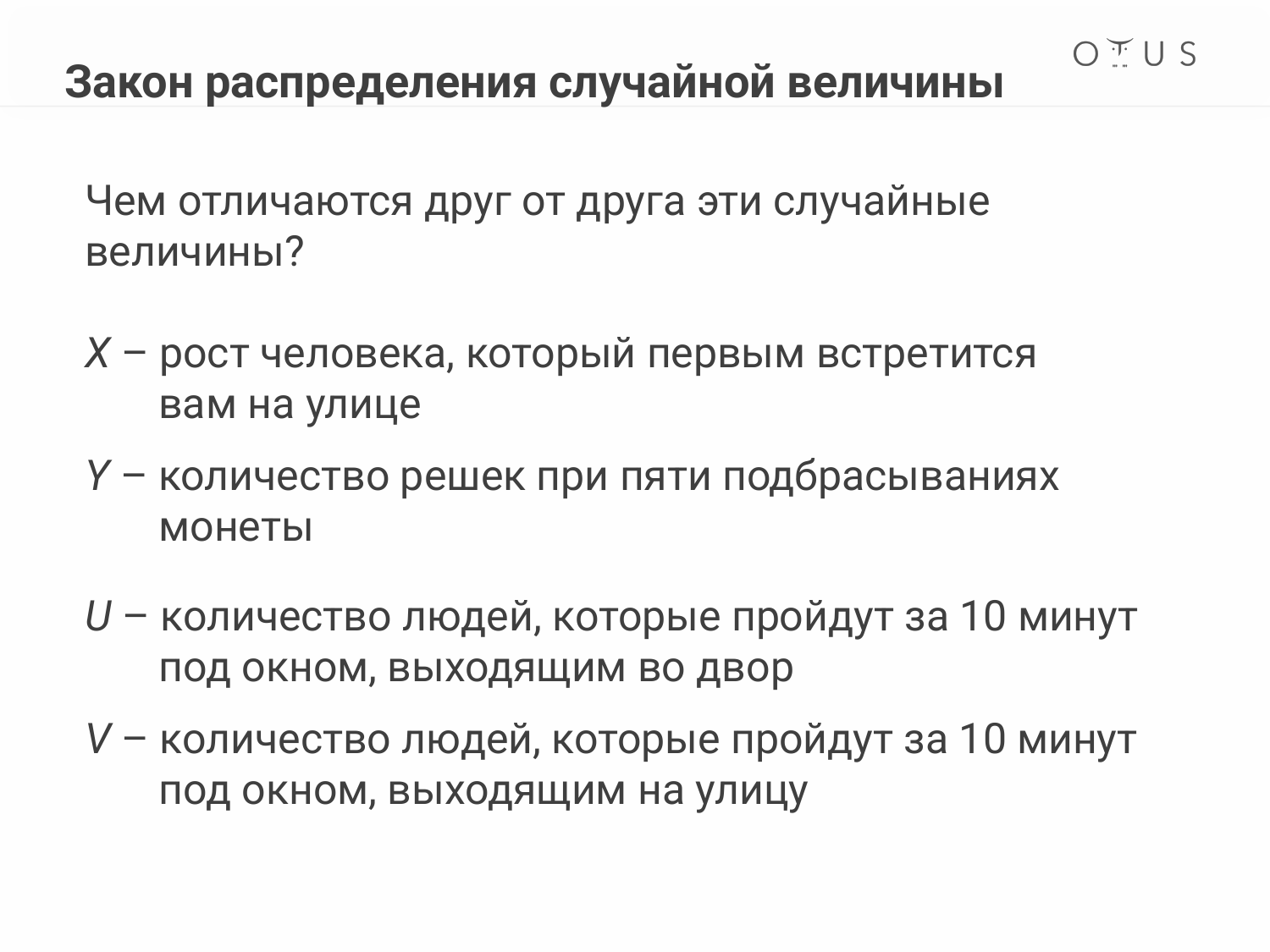

Закон распределения случайной величины
Чем отличаются друг от друга эти случайные величины?

X – рост человека, который первым встретится
       вам на улице
Y – количество решек при пяти подбрасываниях
       монеты
U – количество людей, которые пройдут за 10 минут
       под окном, выходящим во двор
V – количество людей, которые пройдут за 10 минут
       под окном, выходящим на улицу